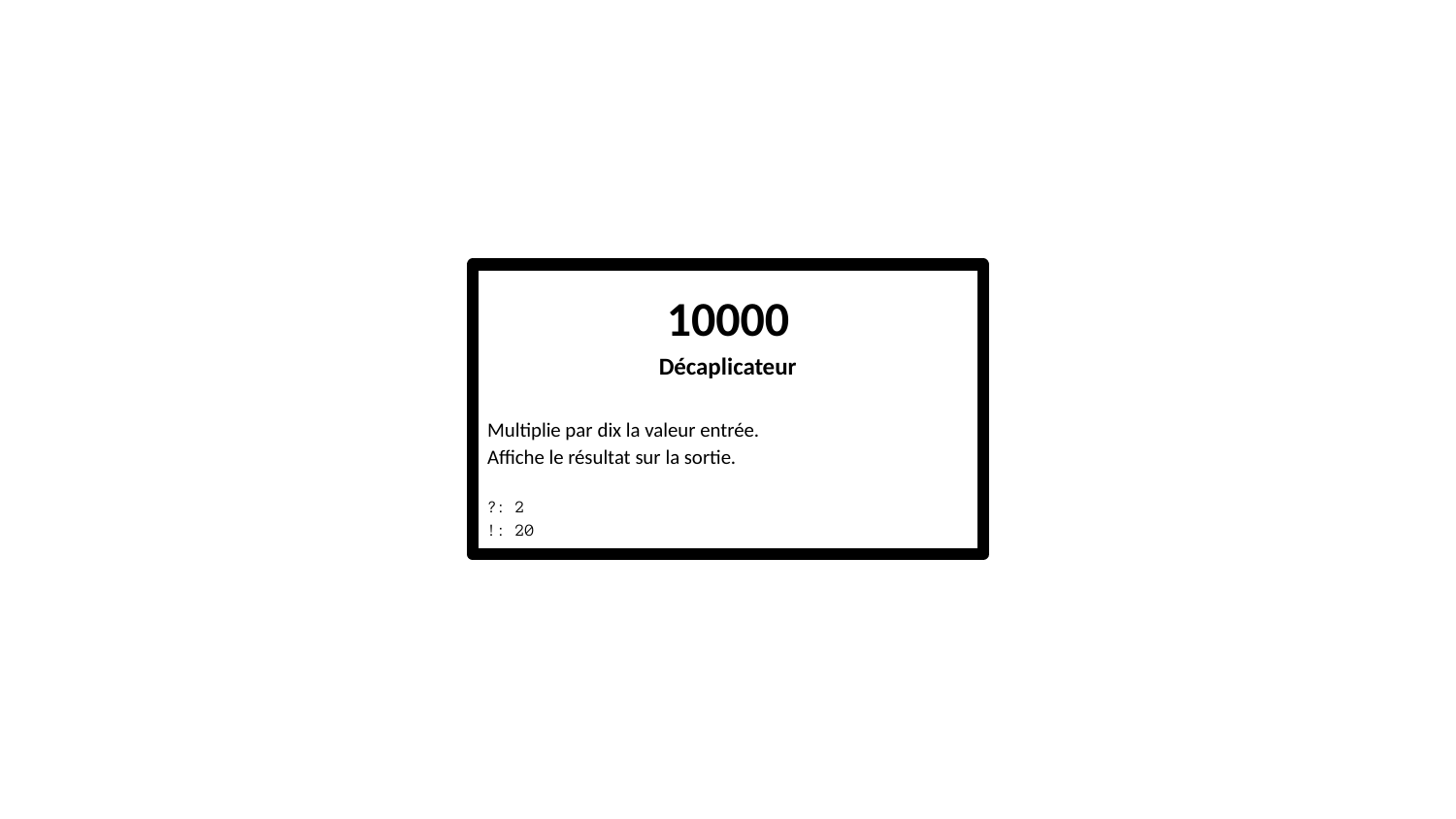

10000
Décaplicateur
Multiplie par dix la valeur entrée.
Affiche le résultat sur la sortie.

?: 2
!: 20